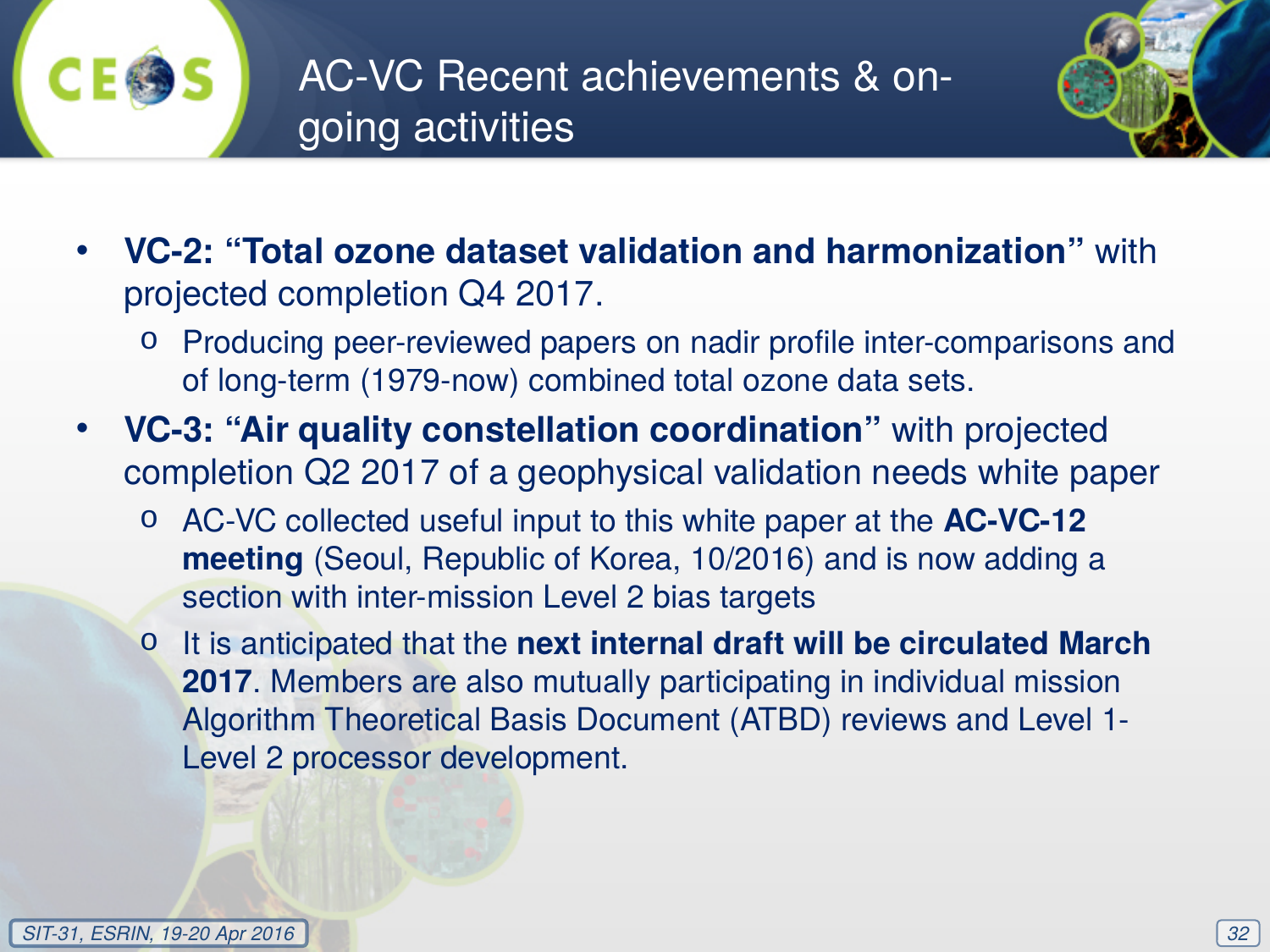

AC-VC Recent achievements & on-going activities
VC-2: “Total ozone dataset validation and harmonization” with projected completion Q4 2017.
Producing peer-reviewed papers on nadir profile inter-comparisons and of long-term (1979-now) combined total ozone data sets.
VC-3: “Air quality constellation coordination” with projected completion Q2 2017 of a geophysical validation needs white paper
AC-VC collected useful input to this white paper at the AC-VC-12 meeting (Seoul, Republic of Korea, 10/2016) and is now adding a section with inter-mission Level 2 bias targets
It is anticipated that the next internal draft will be circulated March 2017. Members are also mutually participating in individual mission Algorithm Theoretical Basis Document (ATBD) reviews and Level 1-Level 2 processor development.
32